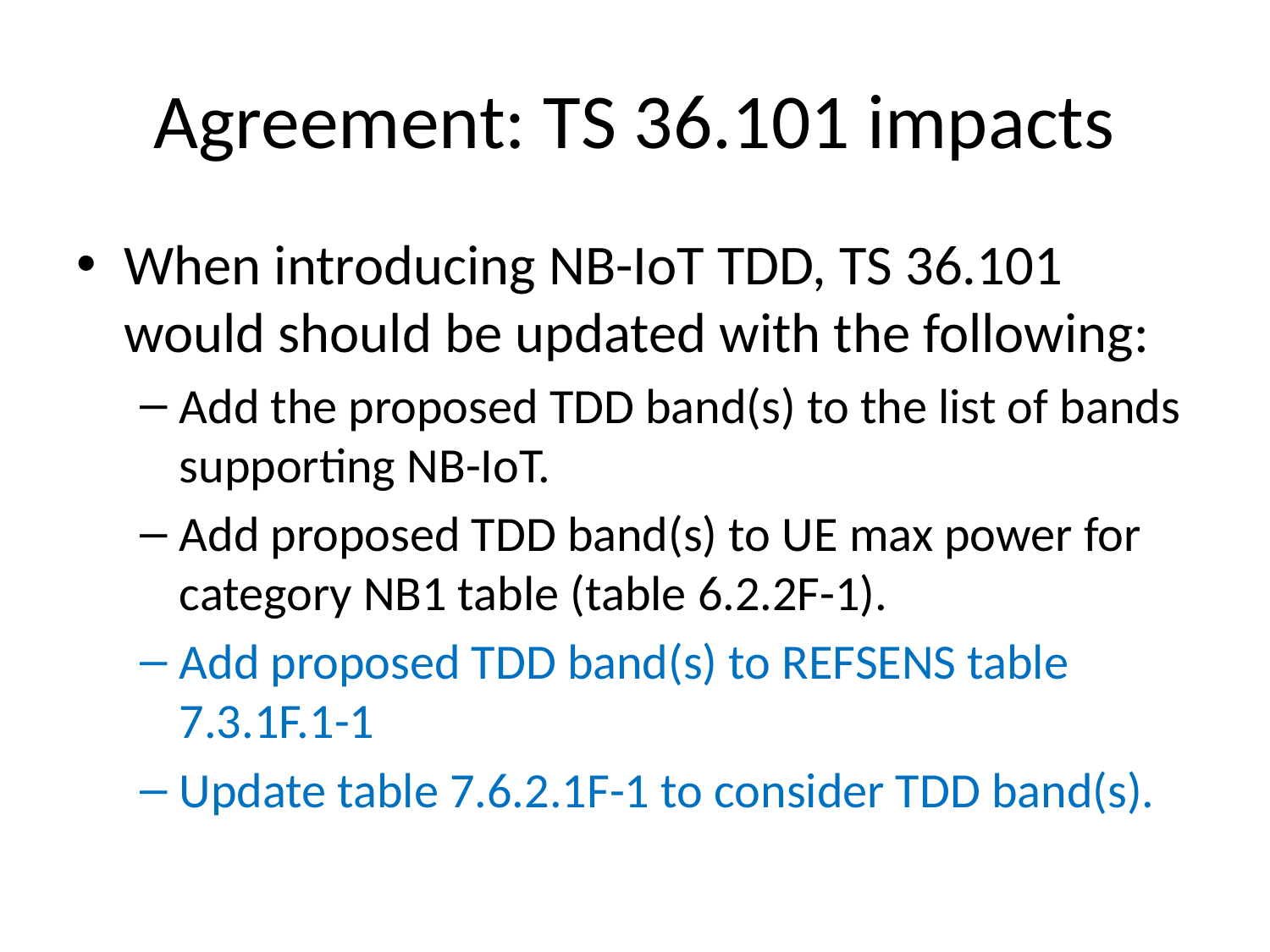

# Agreement: TS 36.101 impacts
When introducing NB-IoT TDD, TS 36.101 would should be updated with the following:
Add the proposed TDD band(s) to the list of bands supporting NB-IoT.
Add proposed TDD band(s) to UE max power for category NB1 table (table 6.2.2F-1).
Add proposed TDD band(s) to REFSENS table 7.3.1F.1-1
Update table 7.6.2.1F-1 to consider TDD band(s).